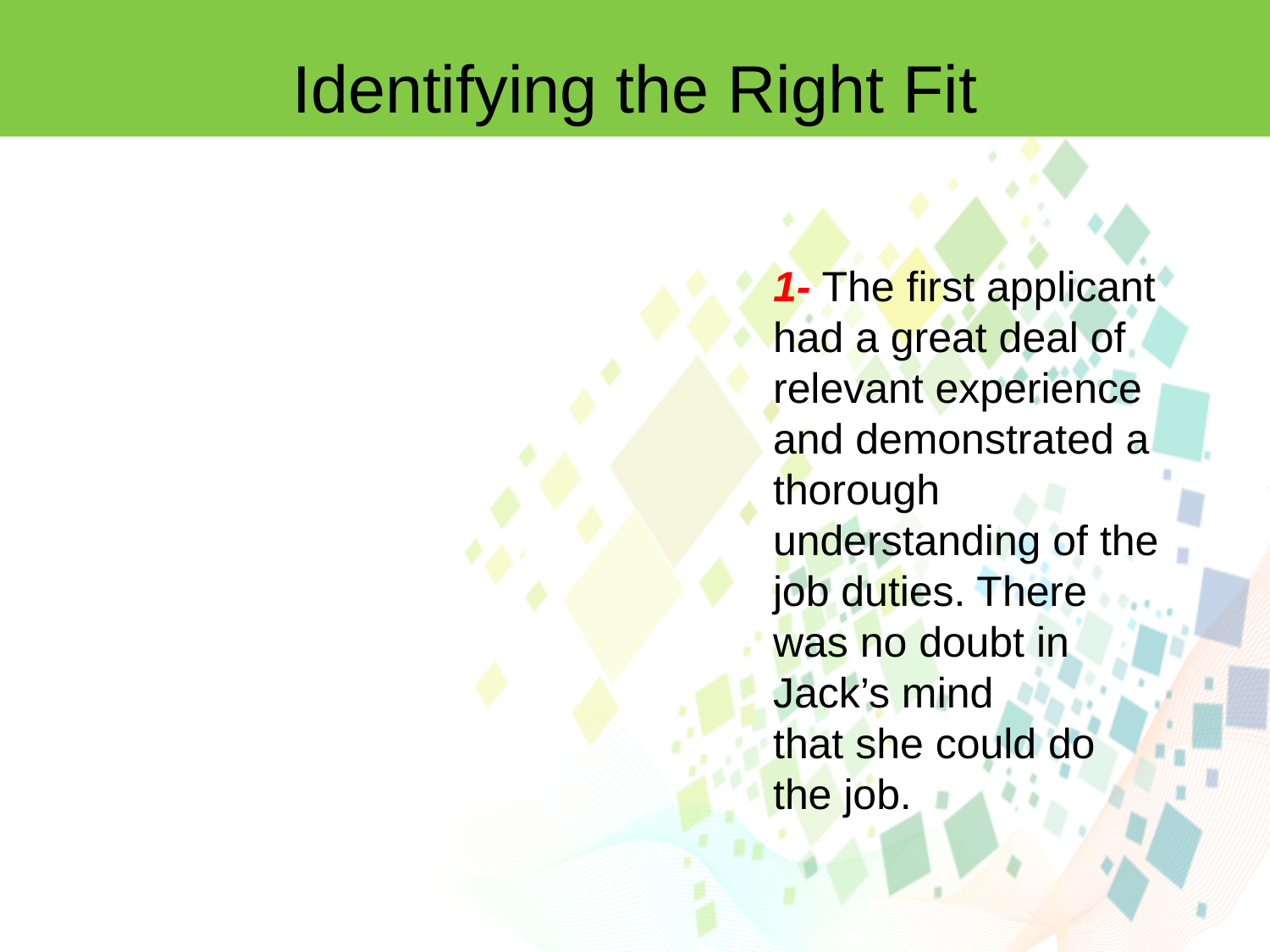

Identifying the Right Fit
1- The first applicant had a great deal of relevant experience and demonstrated a
thorough understanding of the job duties. There was no doubt in Jack’s mind
that she could do the job.